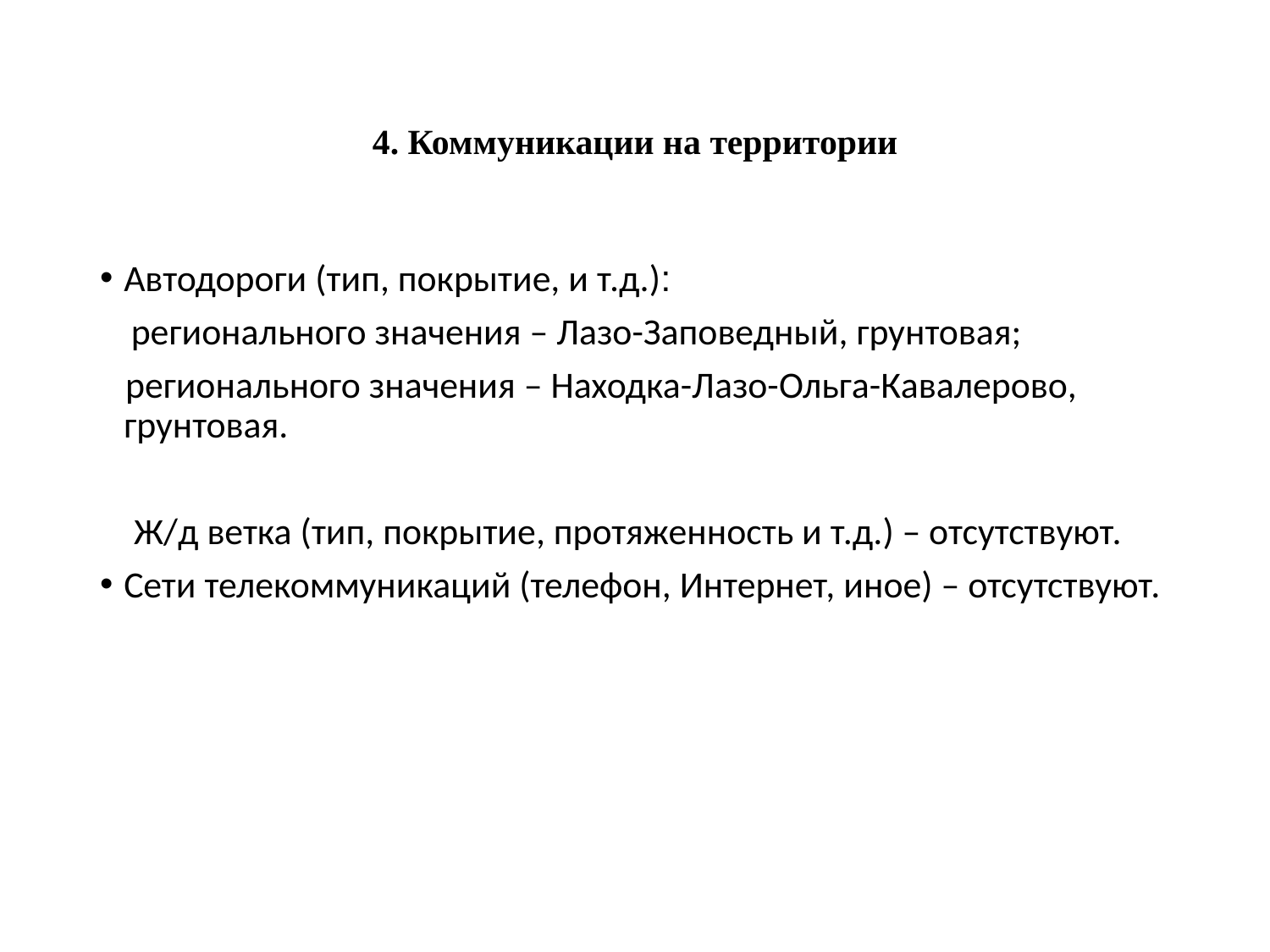

# 4. Коммуникации на территории
Автодороги (тип, покрытие, и т.д.):
   регионального значения – Лазо-Заповедный, грунтовая;
   регионального значения – Находка-Лазо-Ольга-Кавалерово, грунтовая.

    Ж/д ветка (тип, покрытие, протяженность и т.д.) – отсутствуют.
Сети телекоммуникаций (телефон, Интернет, иное) – отсутствуют.